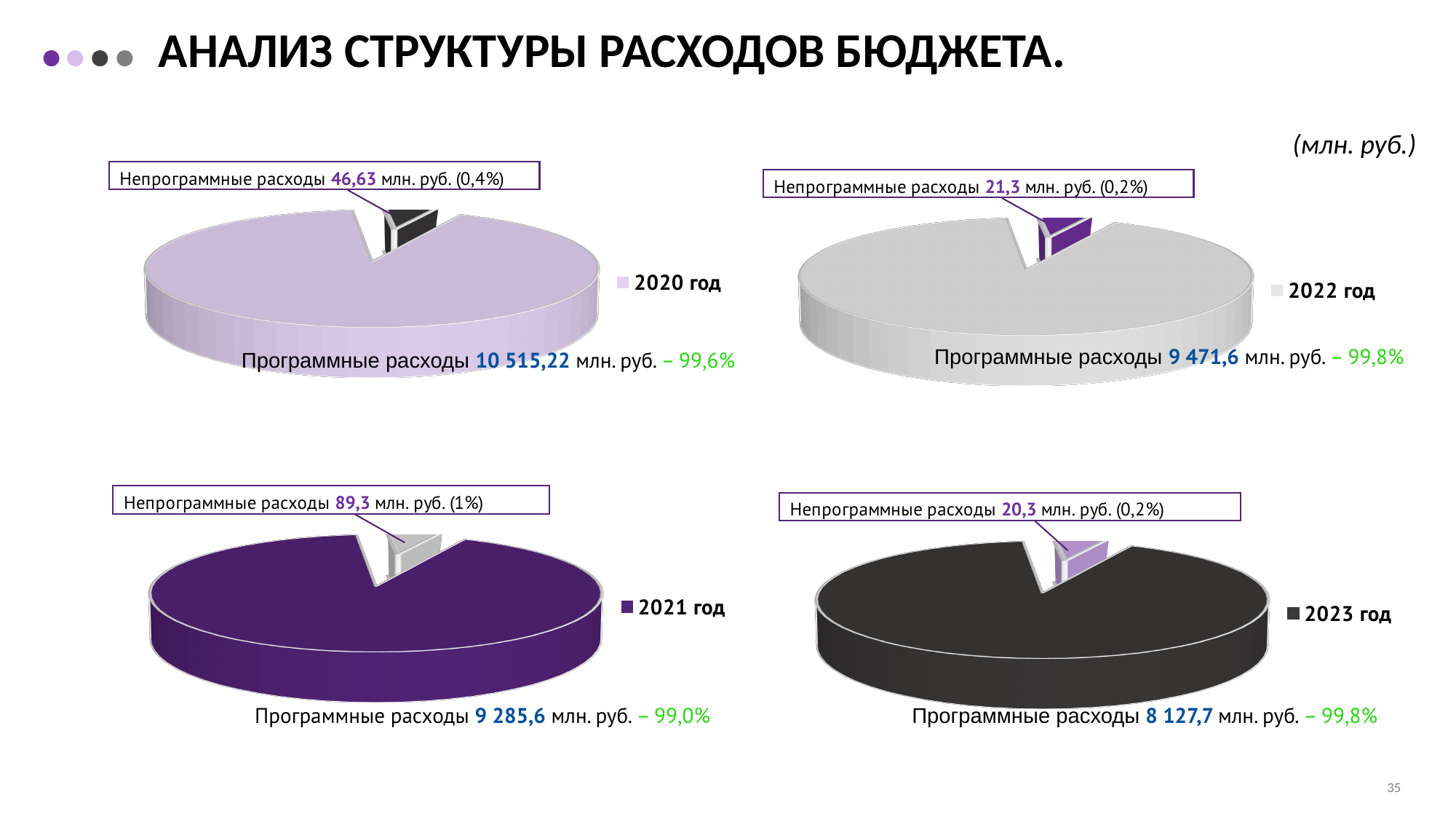

АНАЛИЗ СТРУКТУРЫ РАСХОДОВ БЮДЖЕТА.
(млн. руб.)

[unsupported chart]

[unsupported chart]

Программные расходы 9 471,6 млн. руб. – 99,8%
Программные расходы 10 515,22 млн. руб. – 99,6%

[unsupported chart]

[unsupported chart]

Программные расходы 9 285,6 млн. руб. – 99,0%
Программные расходы 8 127,7 млн. руб. – 99,8%
35